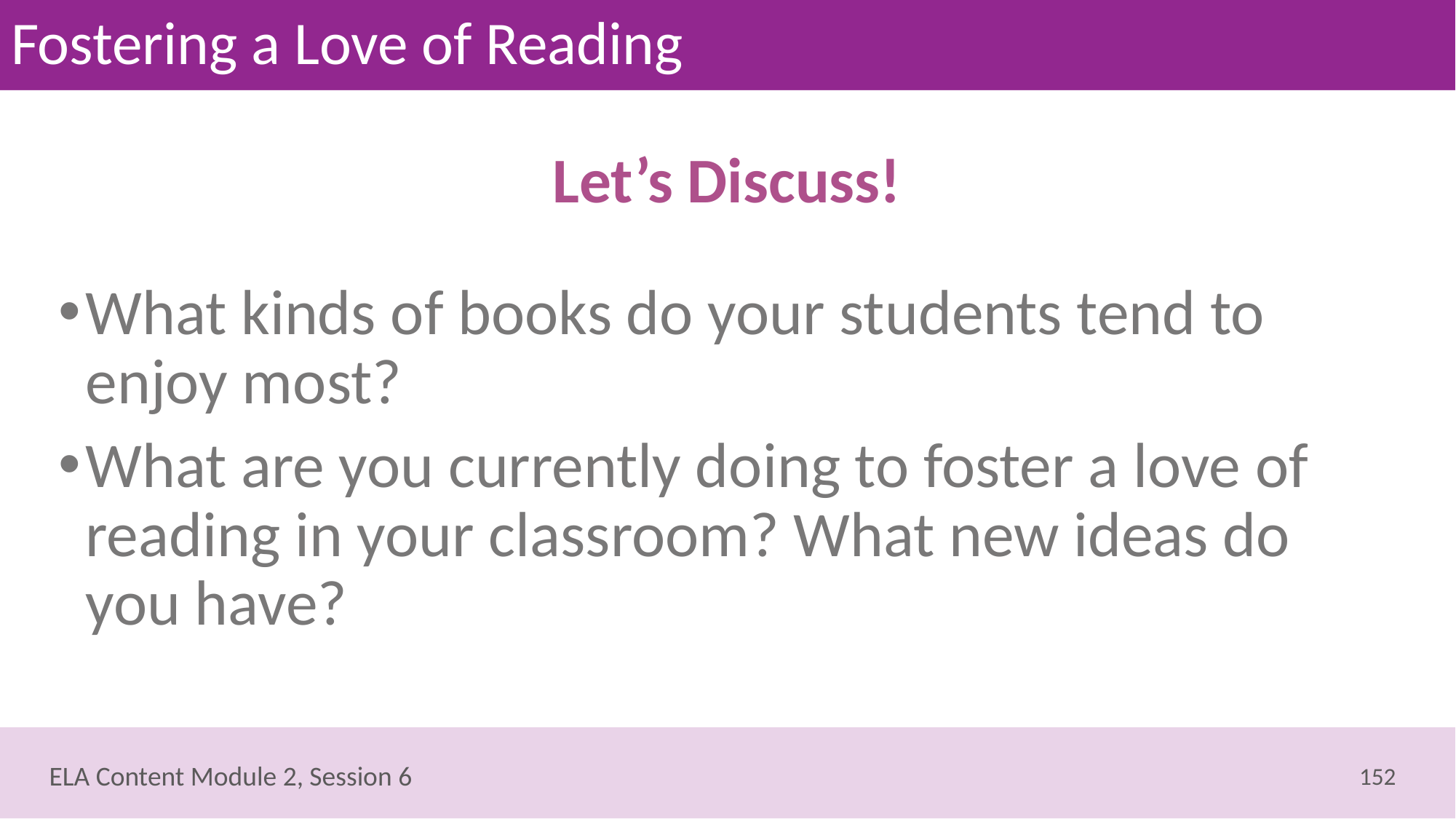

# Fostering a Love of Reading
Let’s Discuss!

What kinds of books do your students tend to enjoy most?
What are you currently doing to foster a love of reading in your classroom? What new ideas do you have?

152